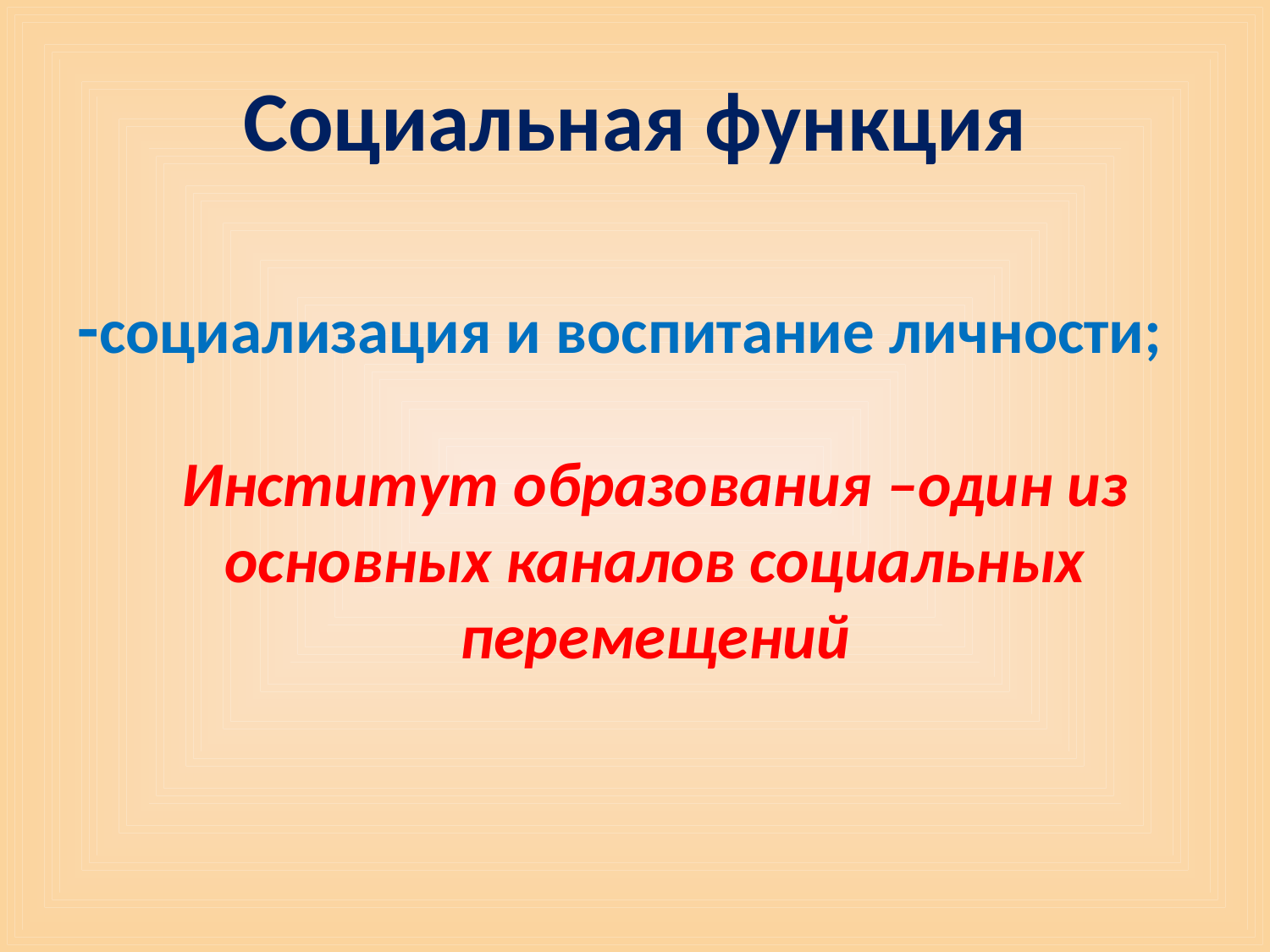

# Социальная функция
-социализация и воспитание личности;

Институт образования –один из основных каналов социальных перемещений